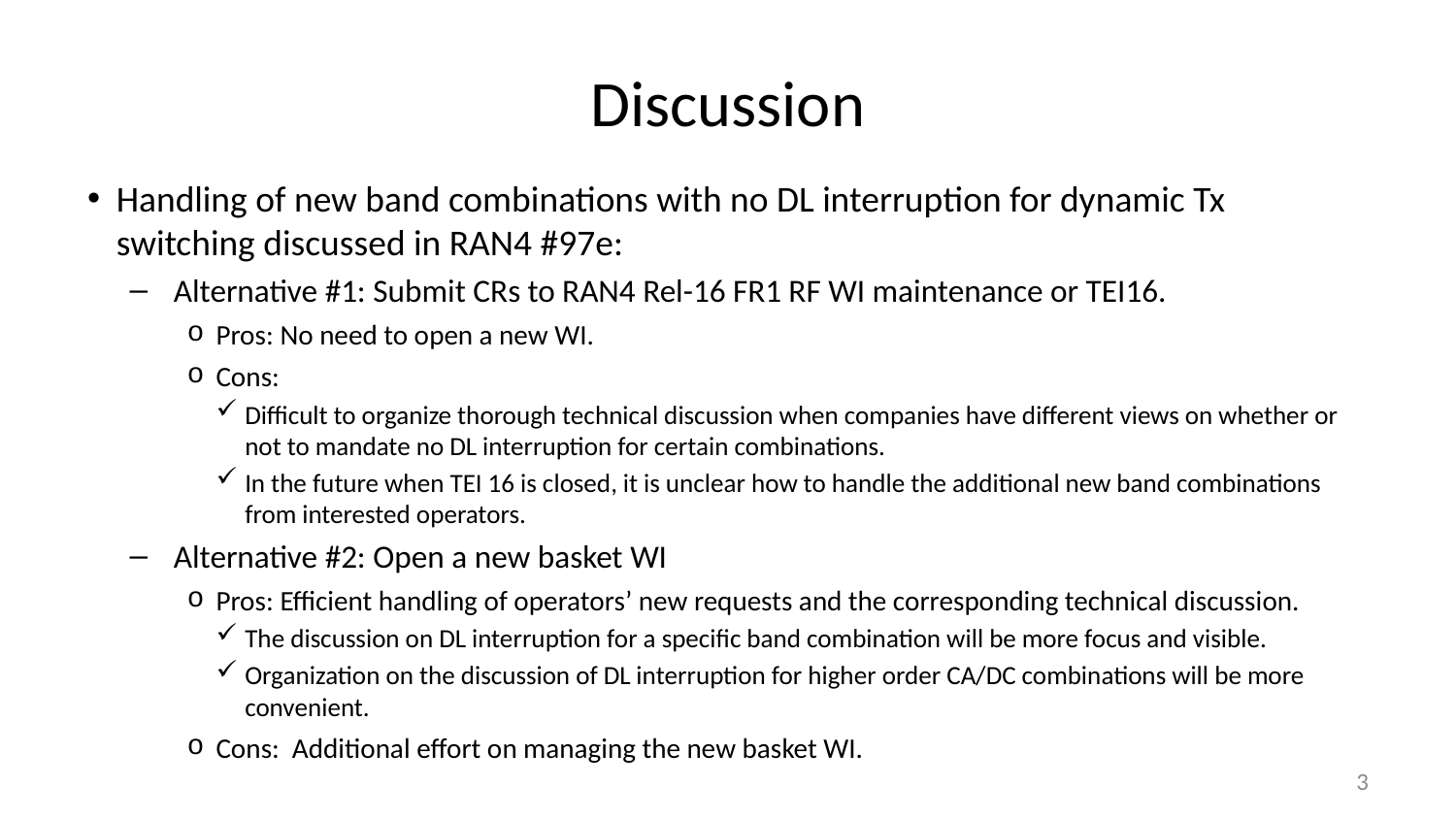

# Discussion
Handling of new band combinations with no DL interruption for dynamic Tx switching discussed in RAN4 #97e:
Alternative #1: Submit CRs to RAN4 Rel-16 FR1 RF WI maintenance or TEI16.
Pros: No need to open a new WI.
Cons:
Difficult to organize thorough technical discussion when companies have different views on whether or not to mandate no DL interruption for certain combinations.
In the future when TEI 16 is closed, it is unclear how to handle the additional new band combinations from interested operators.
Alternative #2: Open a new basket WI
Pros: Efficient handling of operators’ new requests and the corresponding technical discussion.
The discussion on DL interruption for a specific band combination will be more focus and visible.
Organization on the discussion of DL interruption for higher order CA/DC combinations will be more convenient.
Cons:  Additional effort on managing the new basket WI.
3